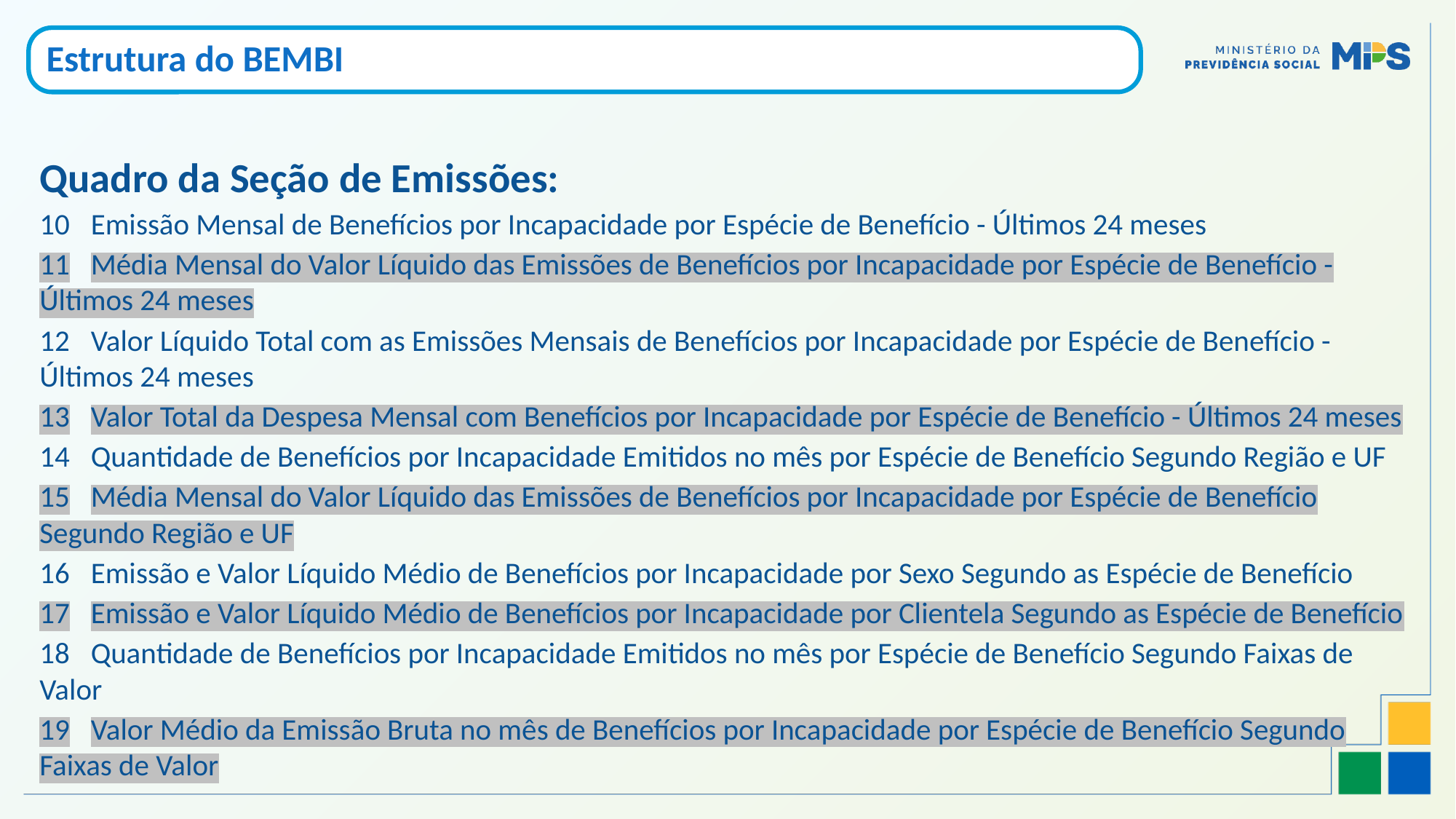

Estrutura do BEMBI
Quadro da Seção de Emissões:
10	Emissão Mensal de Benefícios por Incapacidade por Espécie de Benefício - Últimos 24 meses
11	Média Mensal do Valor Líquido das Emissões de Benefícios por Incapacidade por Espécie de Benefício - Últimos 24 meses
12	Valor Líquido Total com as Emissões Mensais de Benefícios por Incapacidade por Espécie de Benefício - Últimos 24 meses
13	Valor Total da Despesa Mensal com Benefícios por Incapacidade por Espécie de Benefício - Últimos 24 meses
14	Quantidade de Benefícios por Incapacidade Emitidos no mês por Espécie de Benefício Segundo Região e UF
15	Média Mensal do Valor Líquido das Emissões de Benefícios por Incapacidade por Espécie de Benefício Segundo Região e UF
16	Emissão e Valor Líquido Médio de Benefícios por Incapacidade por Sexo Segundo as Espécie de Benefício
17	Emissão e Valor Líquido Médio de Benefícios por Incapacidade por Clientela Segundo as Espécie de Benefício
18	Quantidade de Benefícios por Incapacidade Emitidos no mês por Espécie de Benefício Segundo Faixas de Valor
19	Valor Médio da Emissão Bruta no mês de Benefícios por Incapacidade por Espécie de Benefício Segundo Faixas de Valor